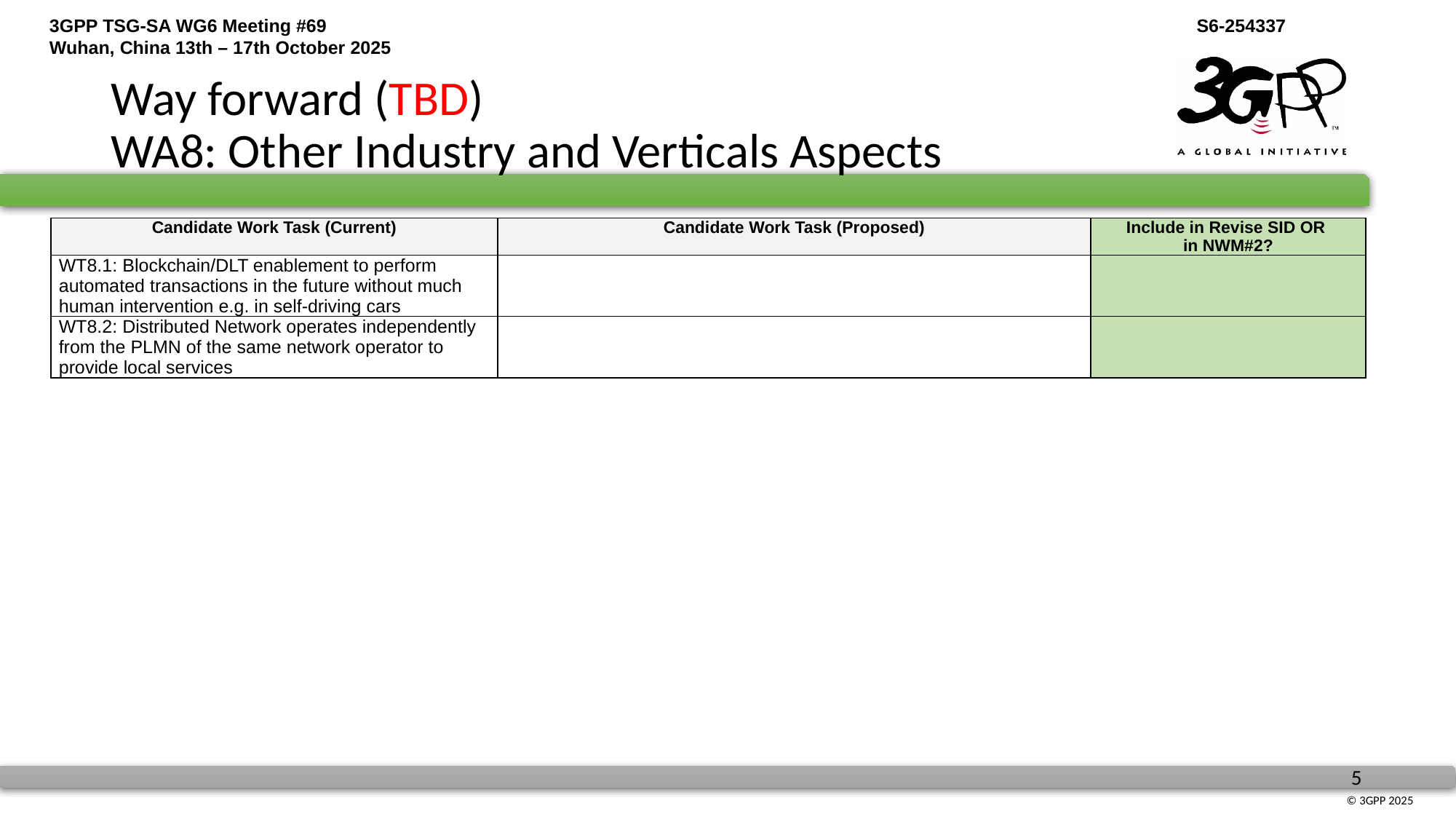

# Way forward (TBD) WA8: Other Industry and Verticals Aspects
| Candidate Work Task (Current) | Candidate Work Task (Proposed) | Include in Revise SID OR in NWM#2? |
| --- | --- | --- |
| WT8.1: Blockchain/DLT enablement to perform automated transactions in the future without much human intervention e.g. in self-driving cars |  |  |
| WT8.2: Distributed Network operates independently from the PLMN of the same network operator to provide local services |  |  |